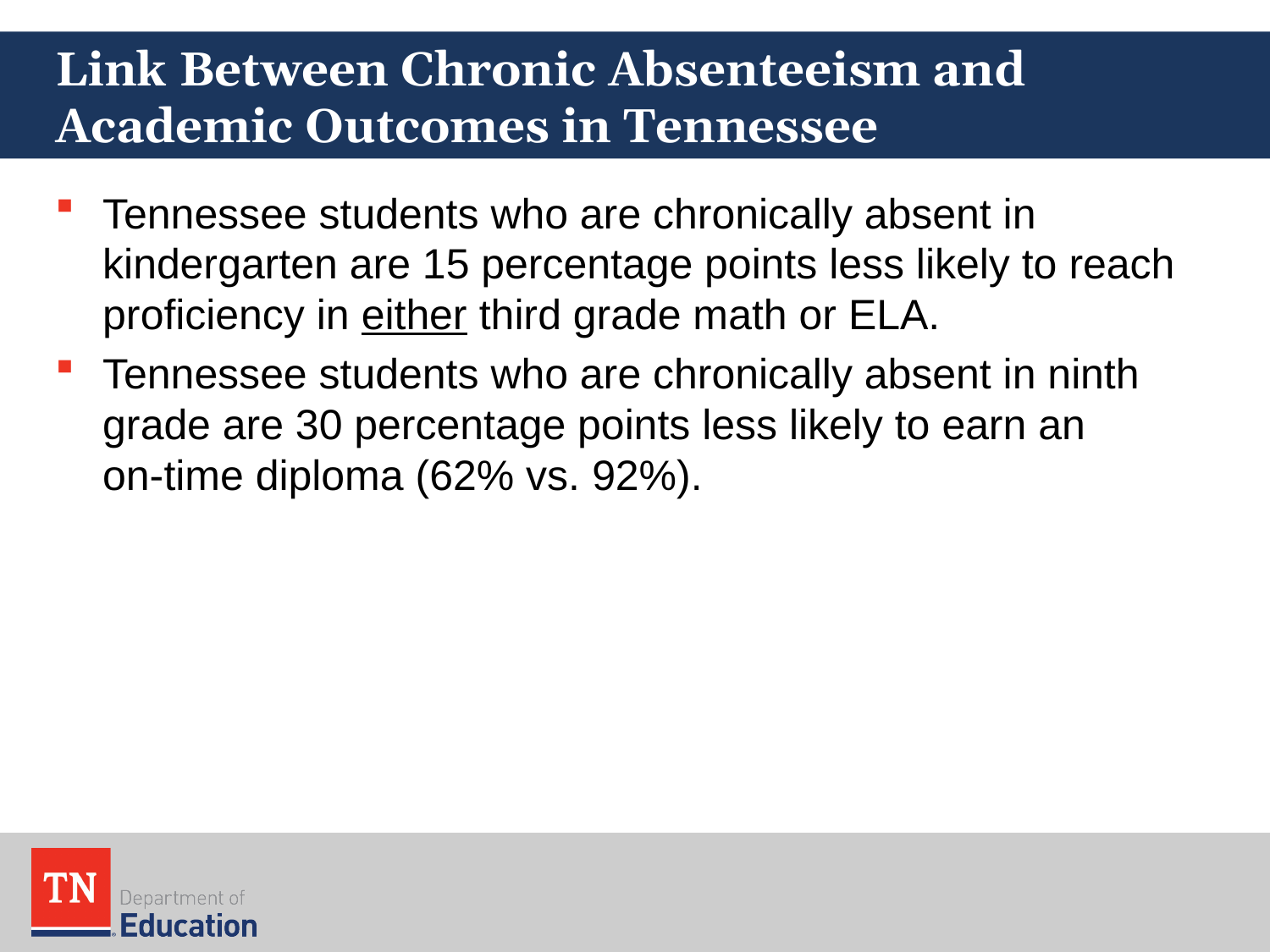

# Link Between Chronic Absenteeism and Academic Outcomes in Tennessee
Tennessee students who are chronically absent in kindergarten are 15 percentage points less likely to reach proficiency in either third grade math or ELA.
Tennessee students who are chronically absent in ninth grade are 30 percentage points less likely to earn an    on-time diploma (62% vs. 92%).